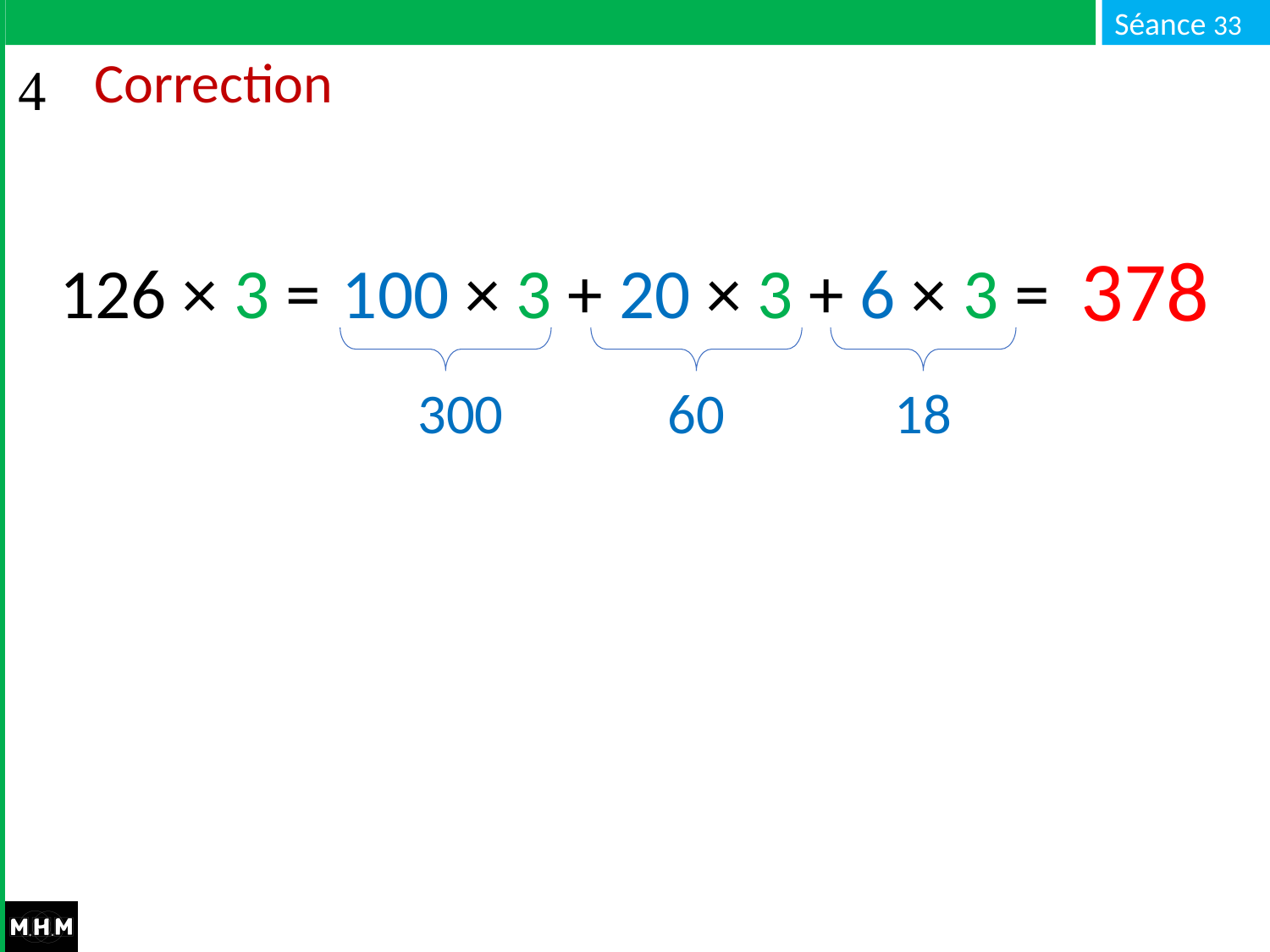

# Correction
378
126 × 3 = …
100 × 3 + 20 × 3 + 6 × 3 = …

60

18

300